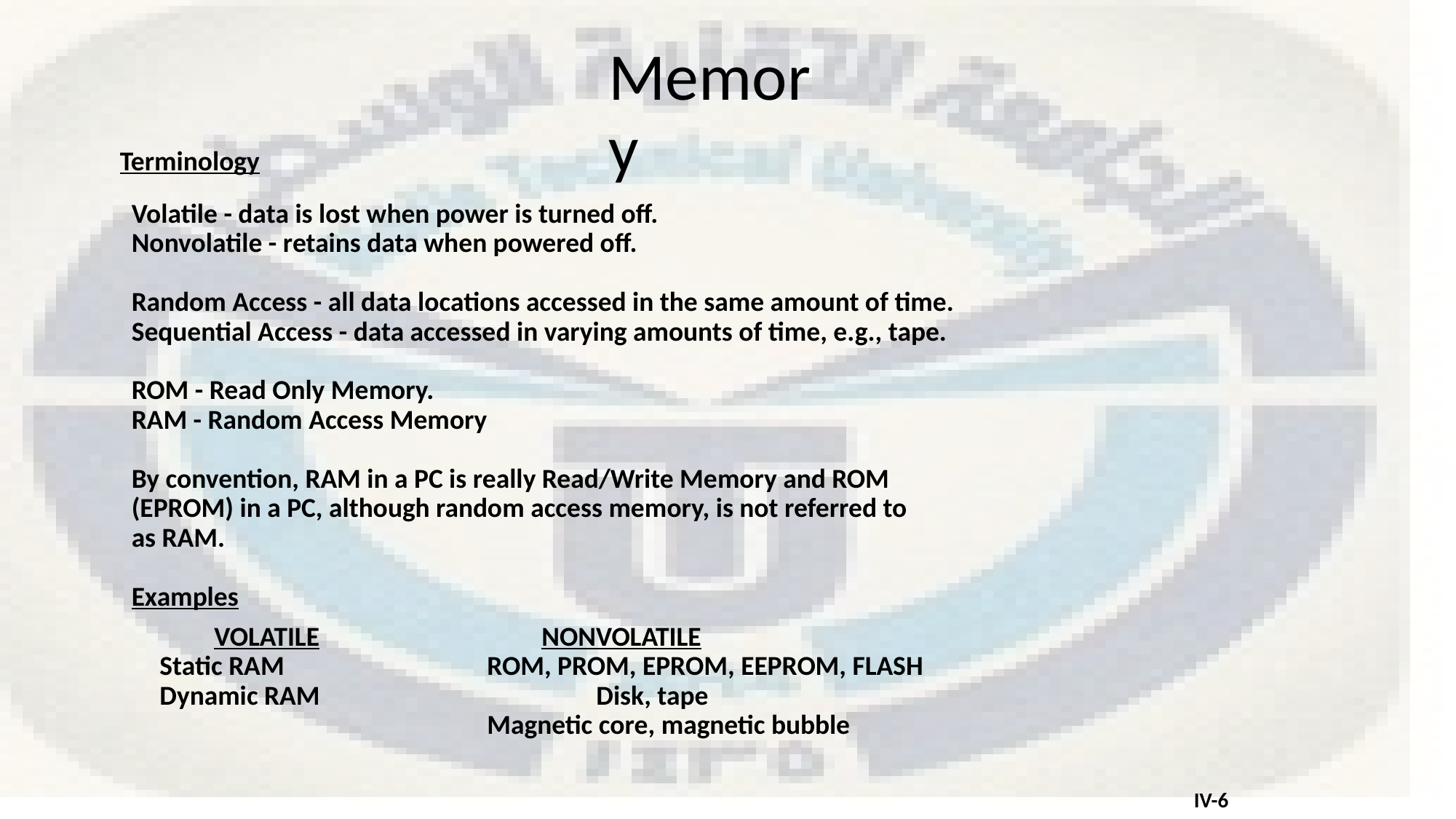

# Memory
Terminology
Volatile - data is lost when power is turned off.
Nonvolatile - retains data when powered off.

Random Access - all data locations accessed in the same amount of time.
Sequential Access - data accessed in varying amounts of time, e.g., tape.

ROM - Read Only Memory.
RAM - Random Access Memory

By convention, RAM in a PC is really Read/Write Memory and ROM
(EPROM) in a PC, although random access memory, is not referred to
as RAM.

Examples
VOLATILE			NONVOLATILE
Static RAM        		ROM, PROM, EPROM, EEPROM, FLASH
Dynamic RAM			Disk, tape
              	Magnetic core, magnetic bubble
 IV-6